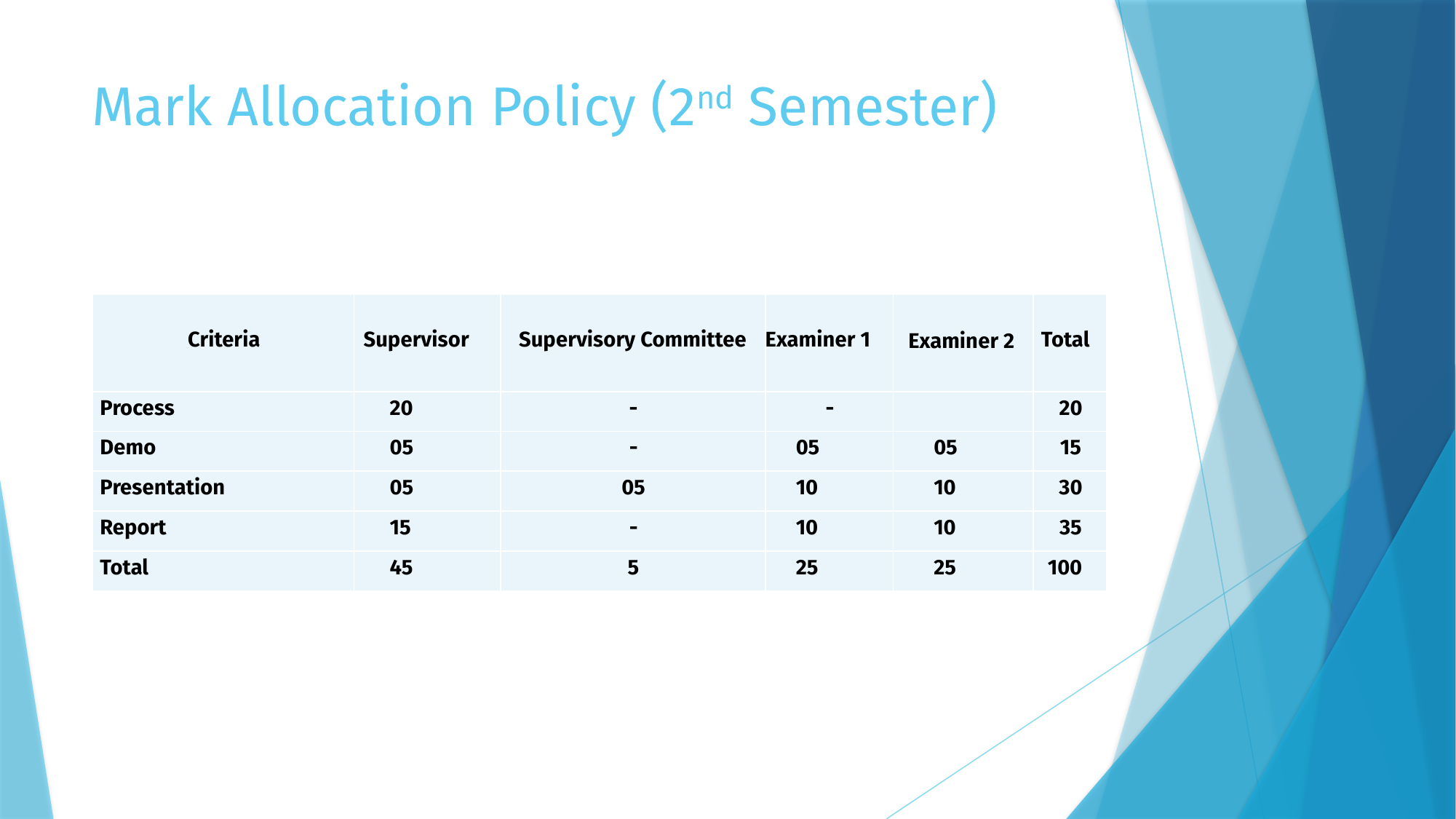

# Mark Allocation Policy (2nd Semester)
| Criteria | Supervisor | Supervisory Committee | Examiner 1 | Examiner 2 | Total |
| --- | --- | --- | --- | --- | --- |
| Process | 20 | - | - |  | 20 |
| Demo | 05 | - | 05 | 05 | 15 |
| Presentation | 05 | 05 | 10 | 10 | 30 |
| Report | 15 | - | 10 | 10 | 35 |
| Total | 45 | 5 | 25 | 25 | 100 |